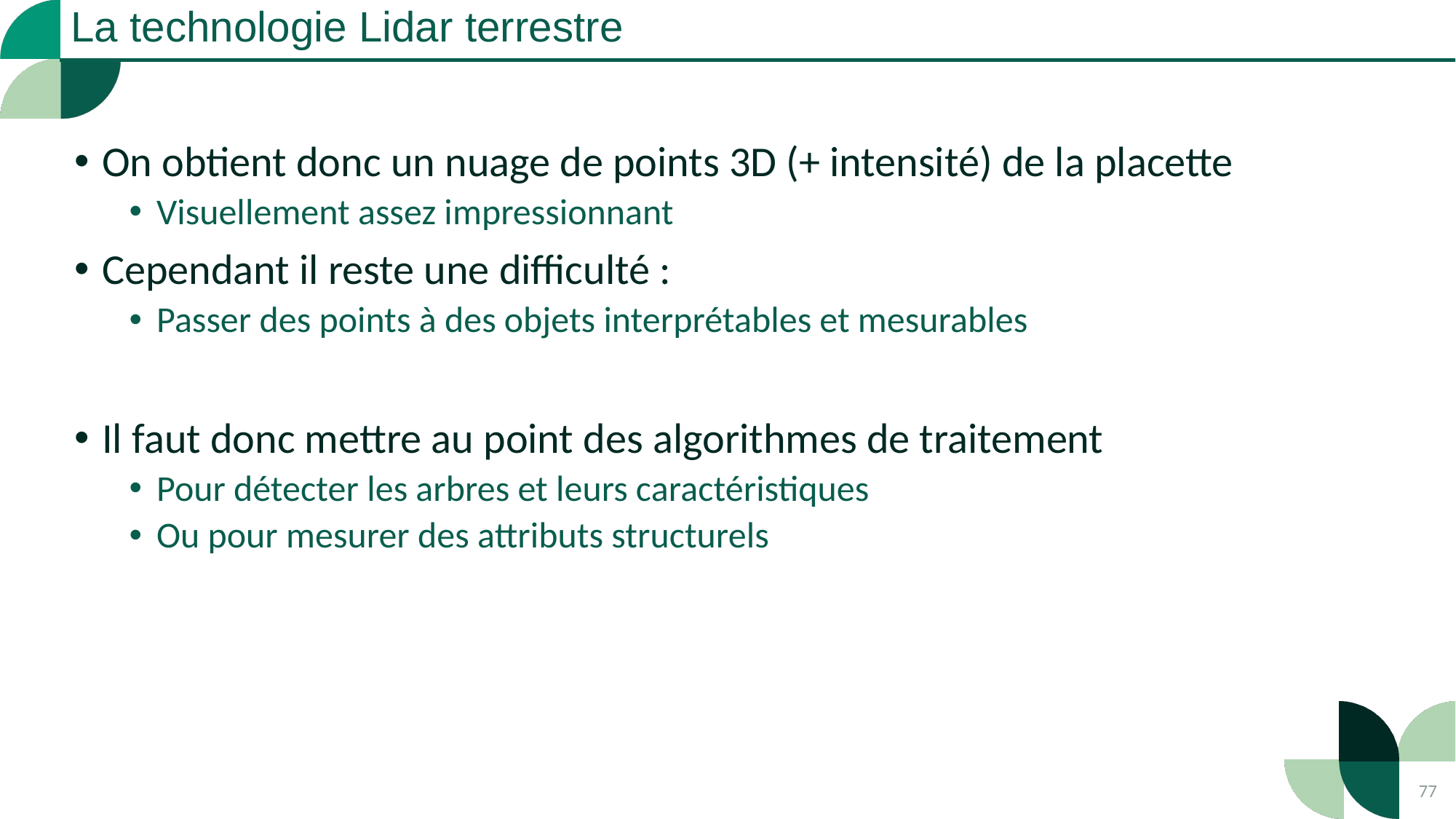

La technologie Lidar terrestre
On obtient donc un nuage de points 3D (+ intensité) de la placette
Visuellement assez impressionnant
Cependant il reste une difficulté :
Passer des points à des objets interprétables et mesurables

Il faut donc mettre au point des algorithmes de traitement
Pour détecter les arbres et leurs caractéristiques
Ou pour mesurer des attributs structurels

77